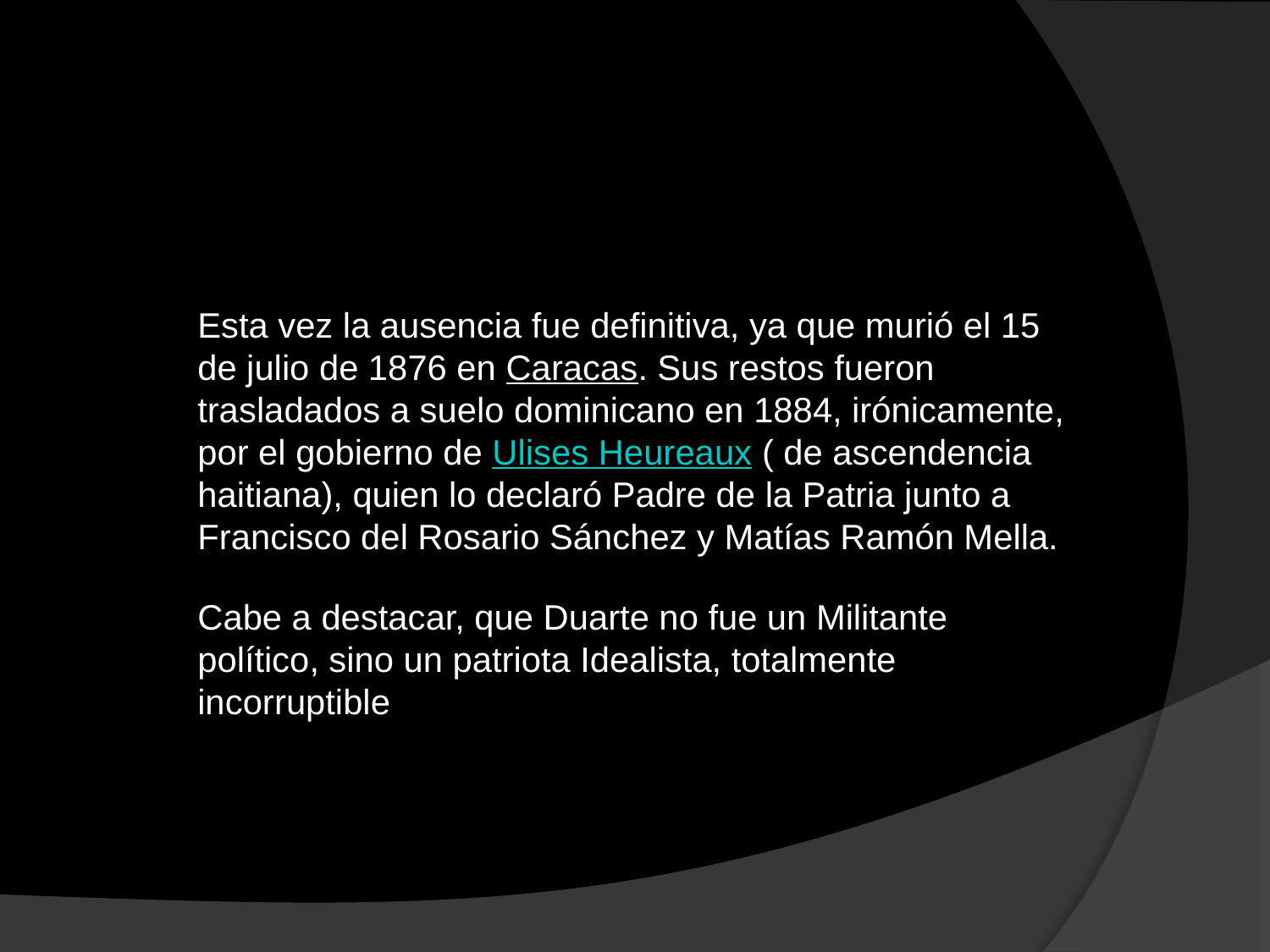

Ultimos Años de vida
Esta vez la ausencia fue definitiva, ya que murió el 15 de julio de 1876 en Caracas. Sus restos fueron trasladados a suelo dominicano en 1884, irónicamente, por el gobierno de Ulises Heureaux ( de ascendencia haitiana), quien lo declaró Padre de la Patria junto a Francisco del Rosario Sánchez y Matías Ramón Mella.

Cabe a destacar, que Duarte no fue un Militante político, sino un patriota Idealista, totalmente incorruptible